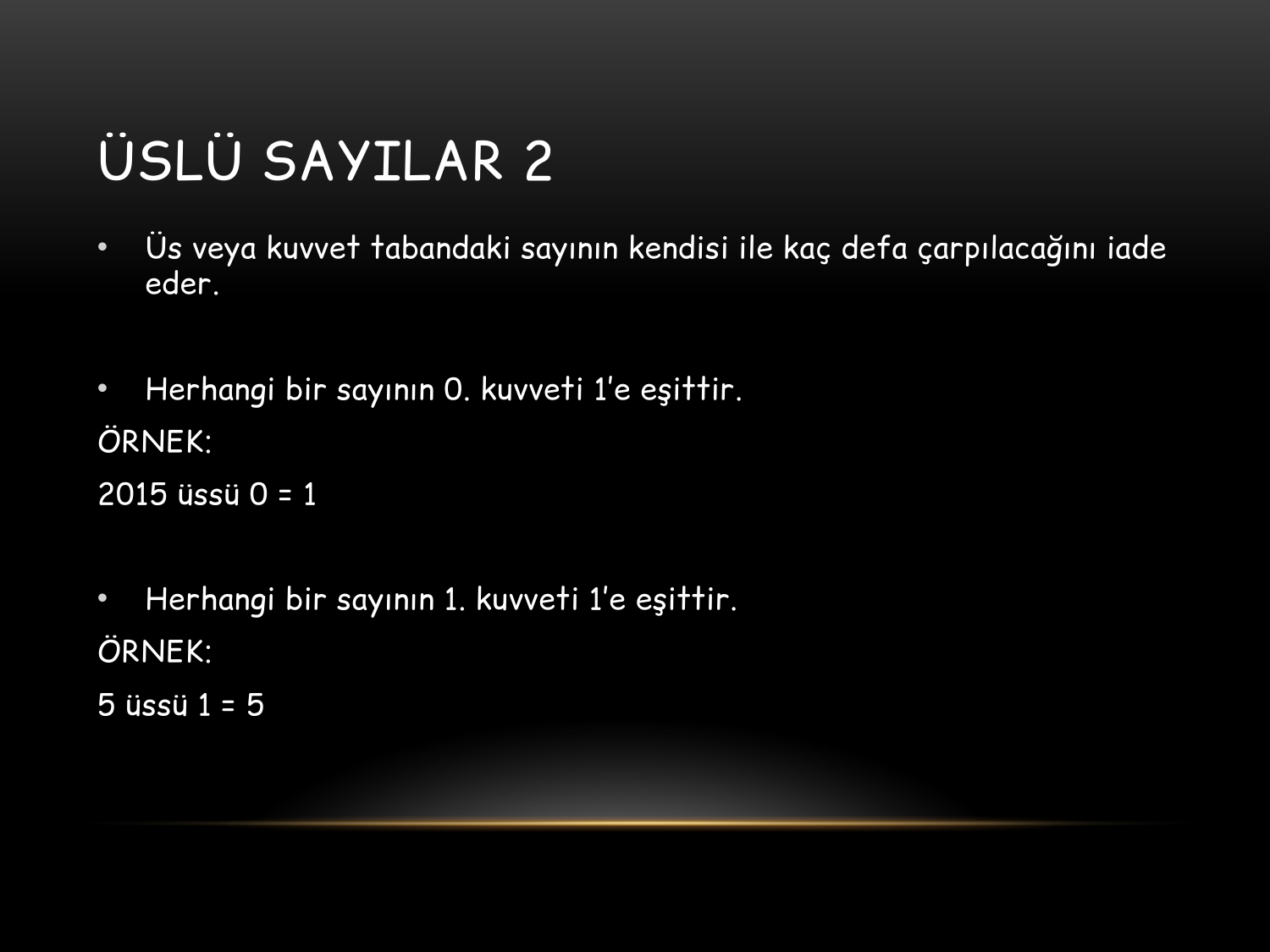

# Üslü sayIlar 2
Üs veya kuvvet tabandaki sayının kendisi ile kaç defa çarpılacağını iade eder.

Herhangi bir sayının 0. kuvveti 1’e eşittir.
ÖRNEK:
2015 üssü 0 = 1

Herhangi bir sayının 1. kuvveti 1’e eşittir.
ÖRNEK:
5 üssü 1 = 5